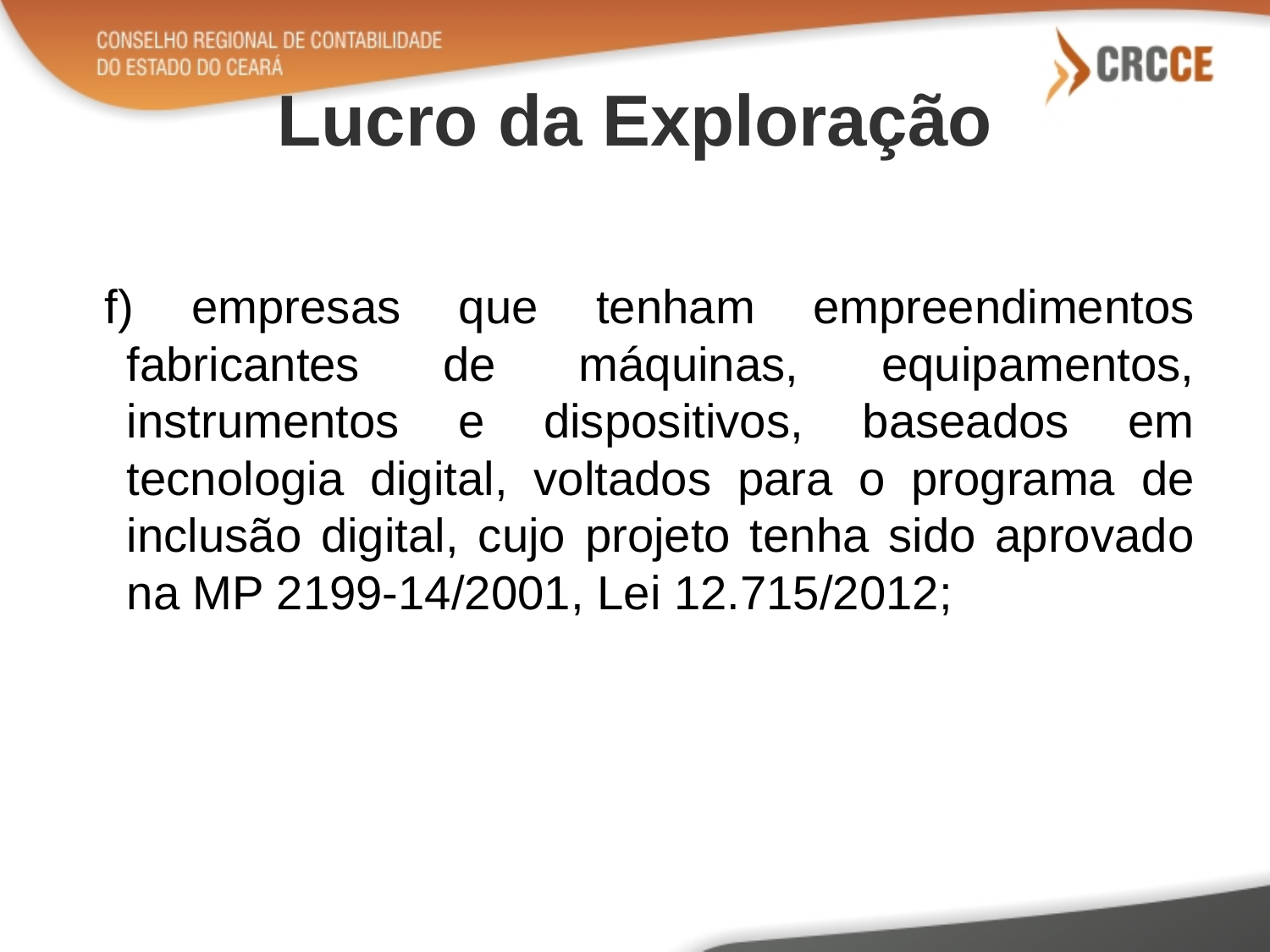

# Lucro da Exploração

 f) empresas que tenham empreendimentos fabricantes de máquinas, equipamentos, instrumentos e dispositivos, baseados em tecnologia digital, voltados para o programa de inclusão digital, cujo projeto tenha sido aprovado na MP 2199-14/2001, Lei 12.715/2012;